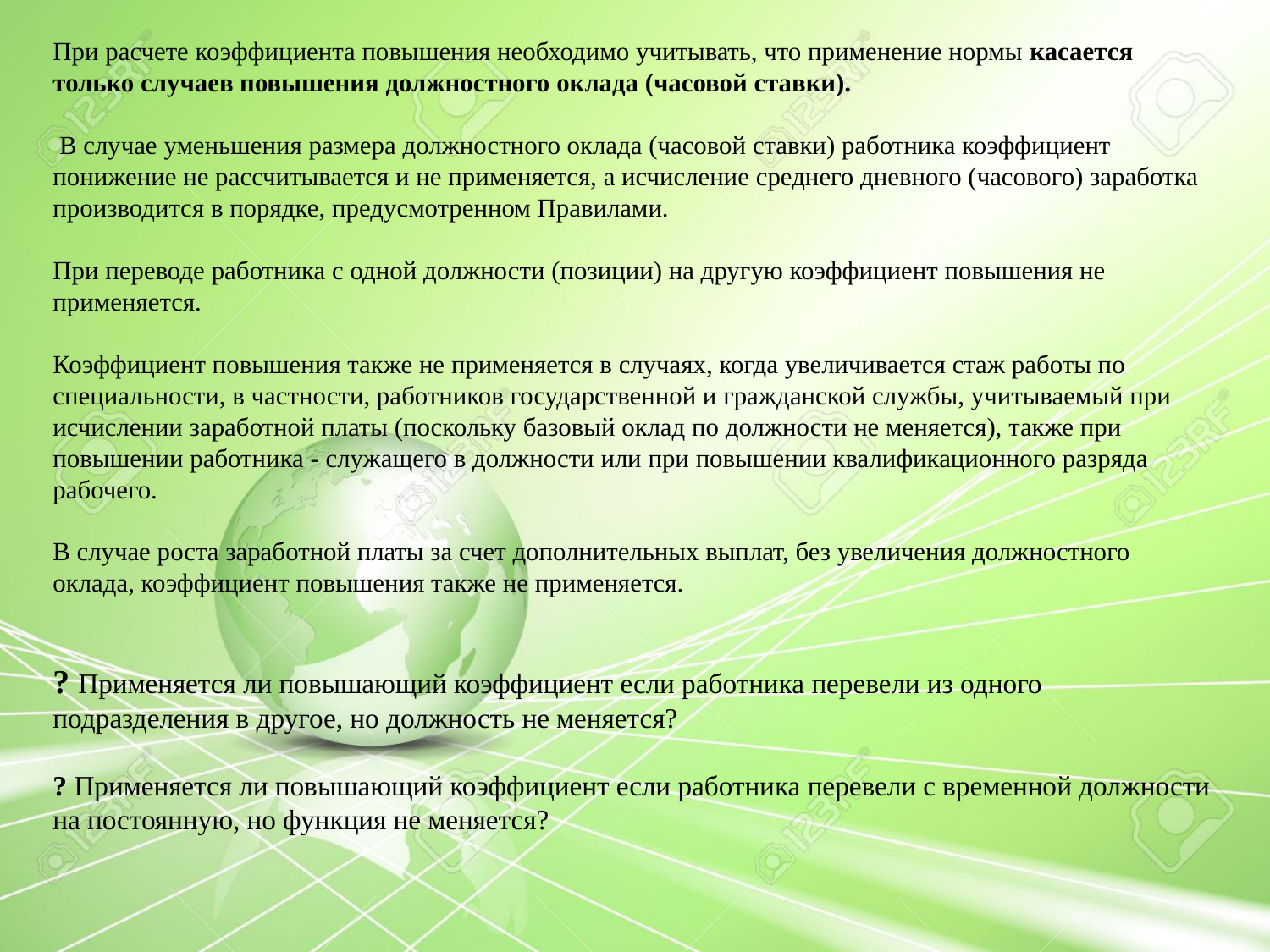

При расчете коэффициента повышения необходимо учитывать, что применение нормы касается только случаев повышения должностного оклада (часовой ставки).

 В случае уменьшения размера должностного оклада (часовой ставки) работника коэффициент понижение не рассчитывается и не применяется, а исчисление среднего дневного (часового) заработка производится в порядке, предусмотренном Правилами.

При переводе работника с одной должности (позиции) на другую коэффициент повышения не применяется.

Коэффициент повышения также не применяется в случаях, когда увеличивается стаж работы по специальности, в частности, работников государственной и гражданской службы, учитываемый при исчислении заработной платы (поскольку базовый оклад по должности не меняется), также при повышении работника - служащего в должности или при повышении квалификационного разряда рабочего.

В случае роста заработной платы за счет дополнительных выплат, без увеличения должностного оклада, коэффициент повышения также не применяется.

? Применяется ли повышающий коэффициент если работника перевели из одного подразделения в другое, но должность не меняется?

? Применяется ли повышающий коэффициент если работника перевели с временной должности на постоянную, но функция не меняется?